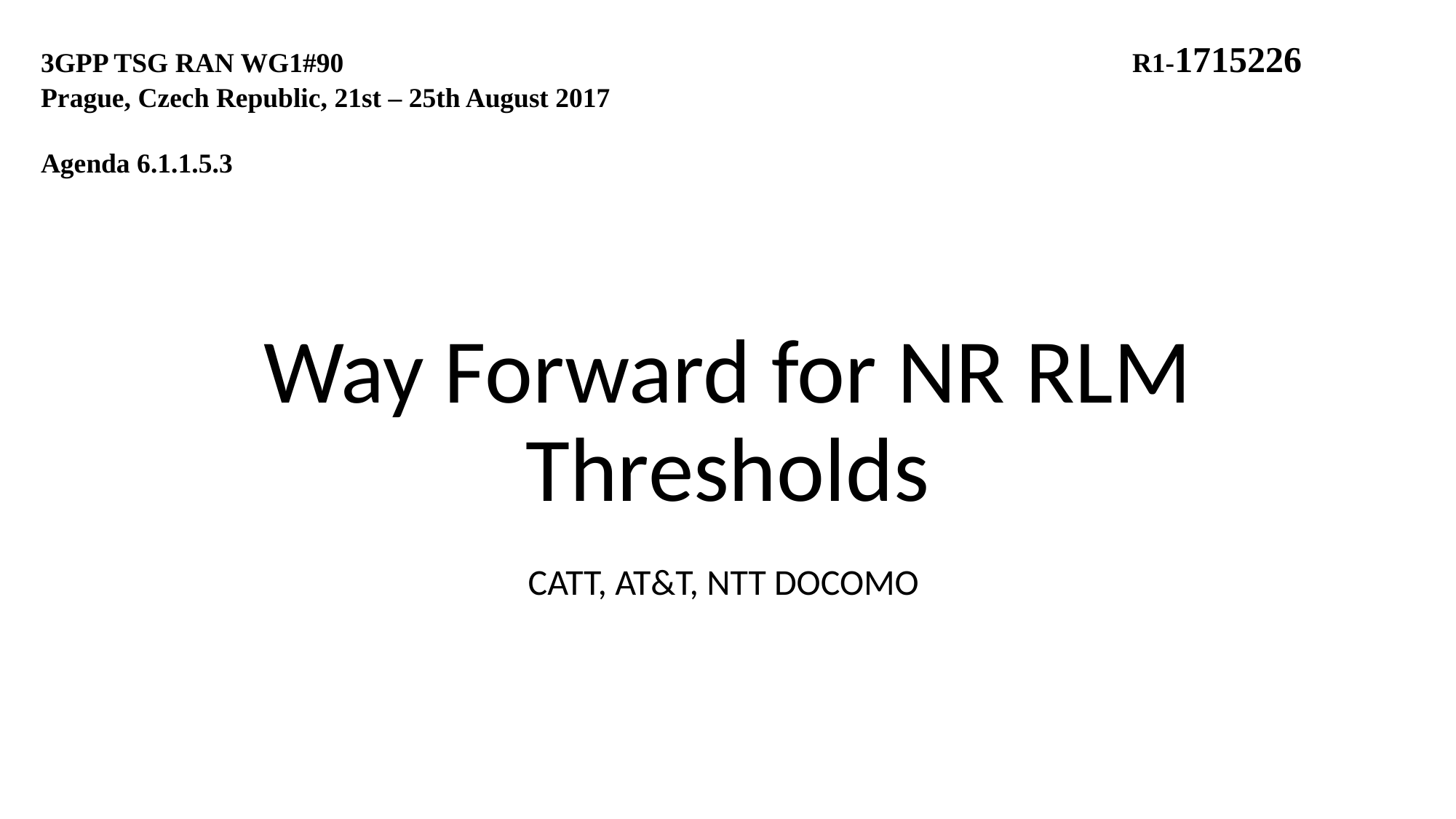

3GPP TSG RAN WG1#90	                                                                      			R1-1715226
Prague, Czech Republic, 21st – 25th August 2017

Agenda 6.1.1.5.3

# Way Forward for NR RLM Thresholds
CATT, AT&T, NTT DOCOMO